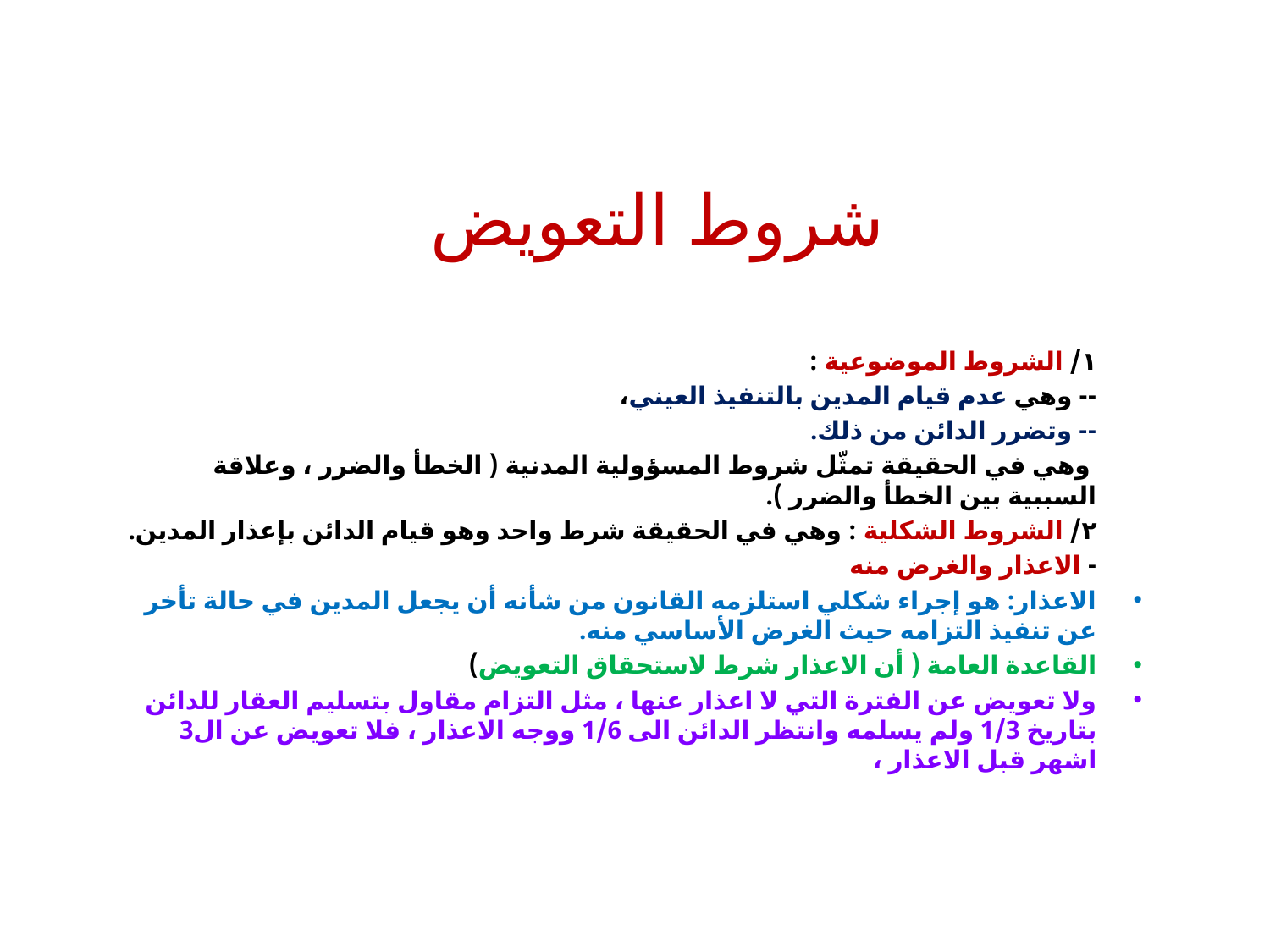

شروط التعويض
١/ الشروط الموضوعية :
-- وهي عدم قيام المدين بالتنفيذ العيني،
-- وتضرر الدائن من ذلك.
 وهي في الحقيقة تمثّل شروط المسؤولية المدنية ( الخطأ والضرر ، وعلاقة السببية بين الخطأ والضرر ).
٢/ الشروط الشكلية : وهي في الحقيقة شرط واحد وهو قيام الدائن بإعذار المدين.
- الاعذار والغرض منه
الاعذار: هو إجراء شكلي استلزمه القانون من شأنه أن يجعل المدين في حالة تأخر عن تنفيذ التزامه حيث الغرض الأساسي منه.
القاعدة العامة ( أن الاعذار شرط لاستحقاق التعويض)
ولا تعويض عن الفترة التي لا اعذار عنها ، مثل التزام مقاول بتسليم العقار للدائن بتاريخ 1/3 ولم يسلمه وانتظر الدائن الى 1/6 ووجه الاعذار ، فلا تعويض عن ال3 اشهر قبل الاعذار ،